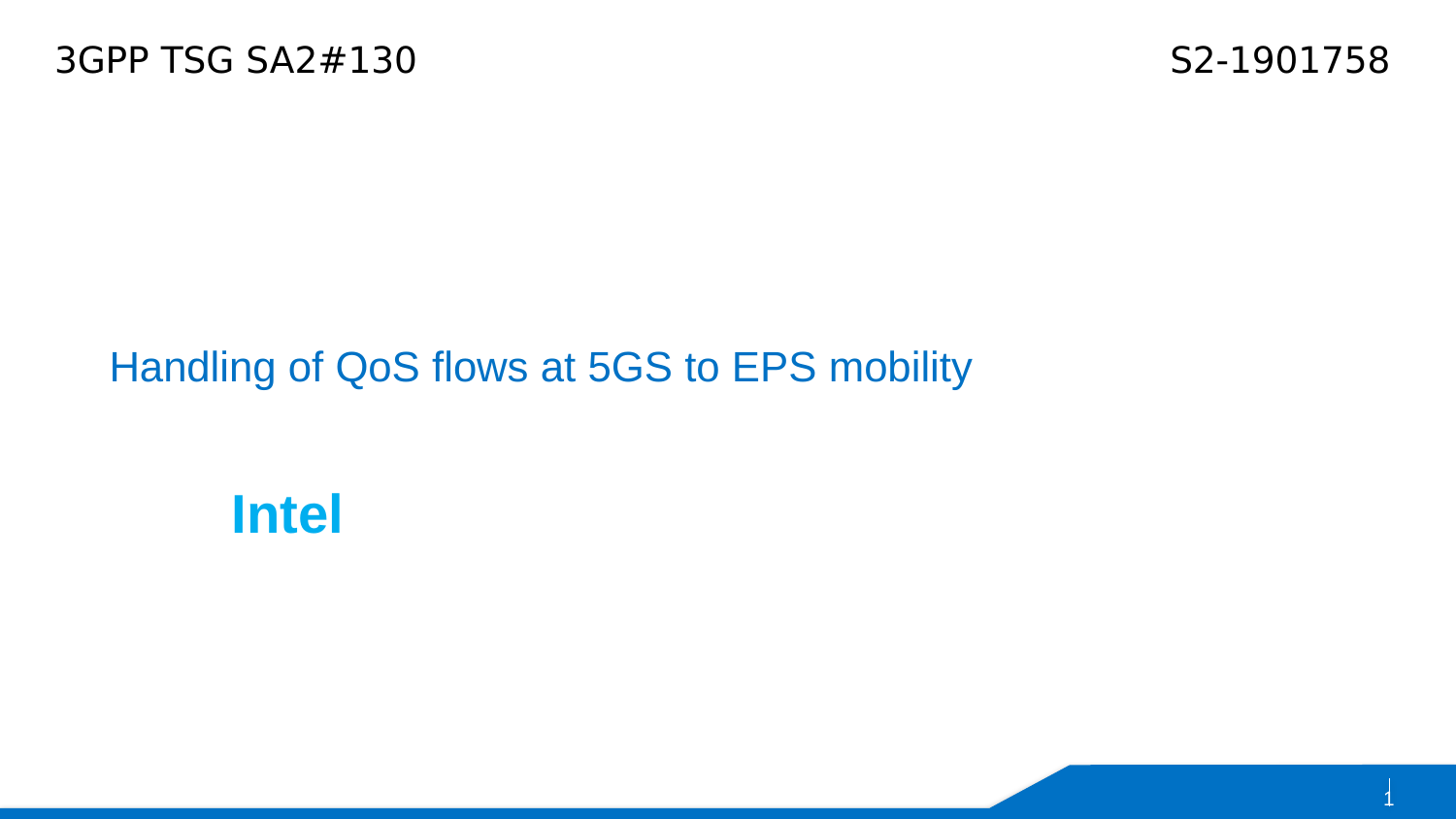

3GPP TSG SA2#130
S2-1901758
Handling of QoS flows at 5GS to EPS mobility
Intel